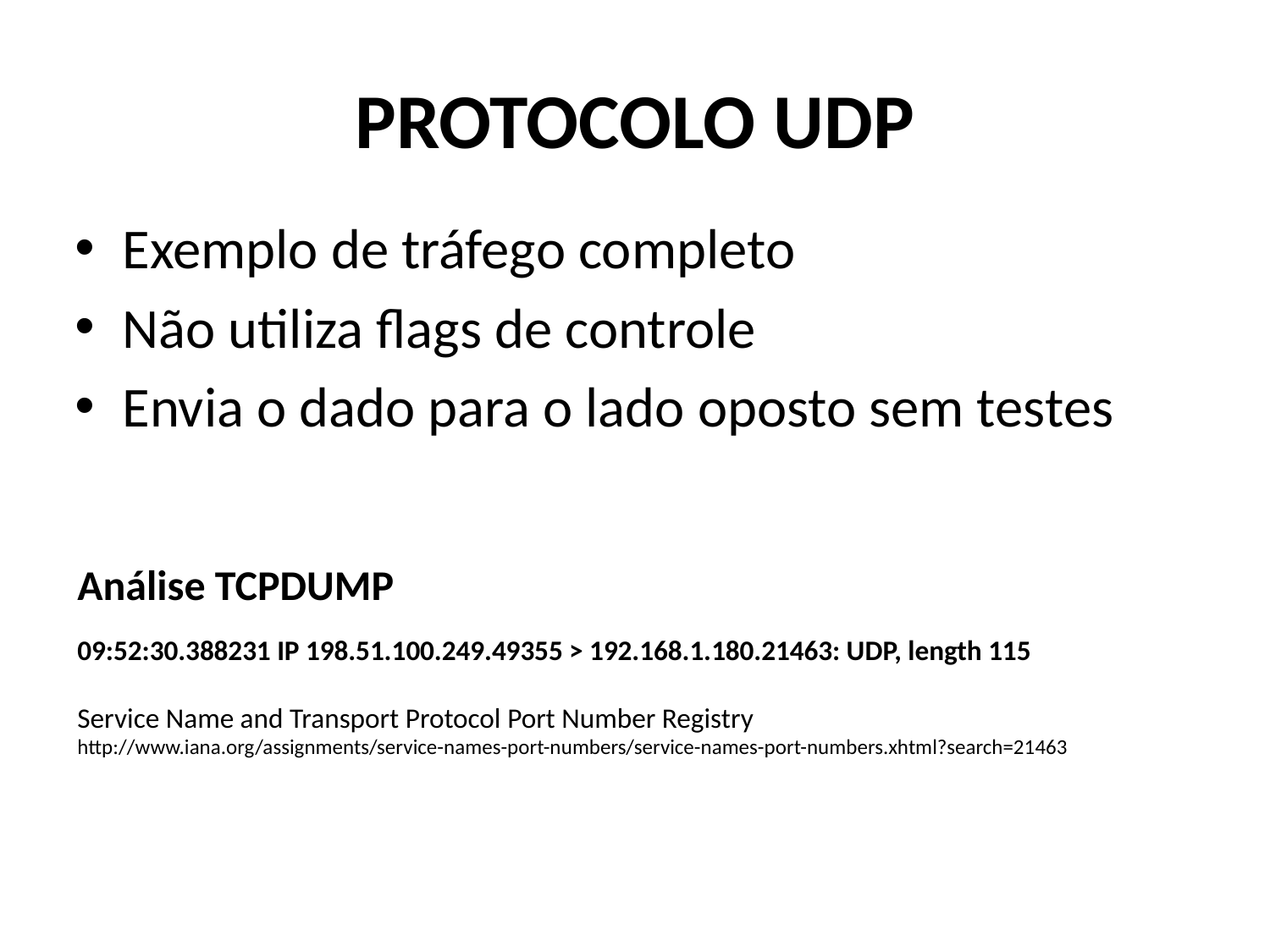

# PROTOCOLO UDP
Exemplo de tráfego completo
Não utiliza flags de controle
Envia o dado para o lado oposto sem testes

Análise TCPDUMP
09:52:30.388231 IP 198.51.100.249.49355 > 192.168.1.180.21463: UDP, length 115

Service Name and Transport Protocol Port Number Registry
http://www.iana.org/assignments/service-names-port-numbers/service-names-port-numbers.xhtml?search=21463